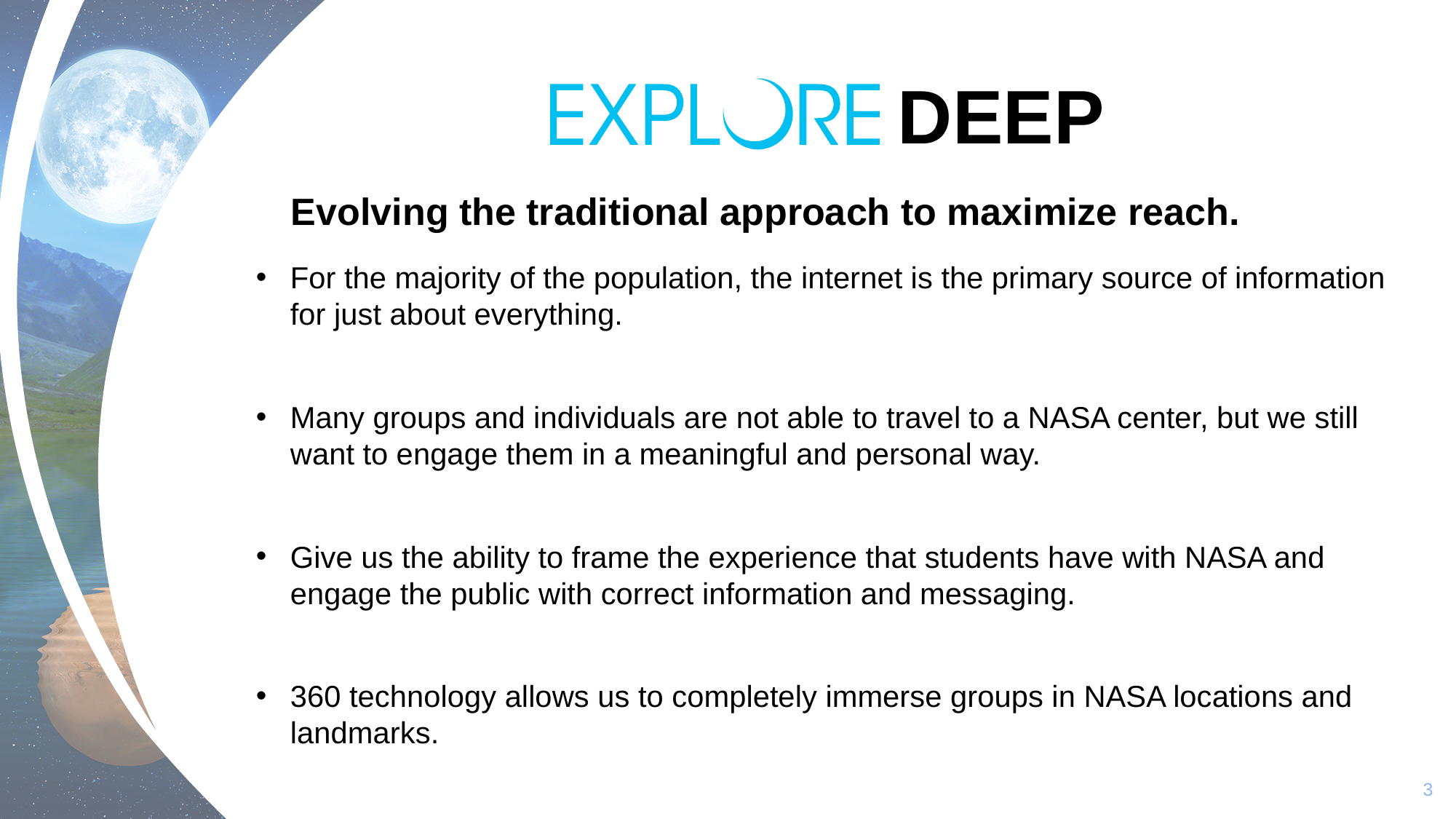

DEEP

# Evolving the traditional approach to maximize reach.
For the majority of the population, the internet is the primary source of information for just about everything.

Many groups and individuals are not able to travel to a NASA center, but we still want to engage them in a meaningful and personal way.

Give us the ability to frame the experience that students have with NASA and engage the public with correct information and messaging.

360 technology allows us to completely immerse groups in NASA locations and landmarks.
3